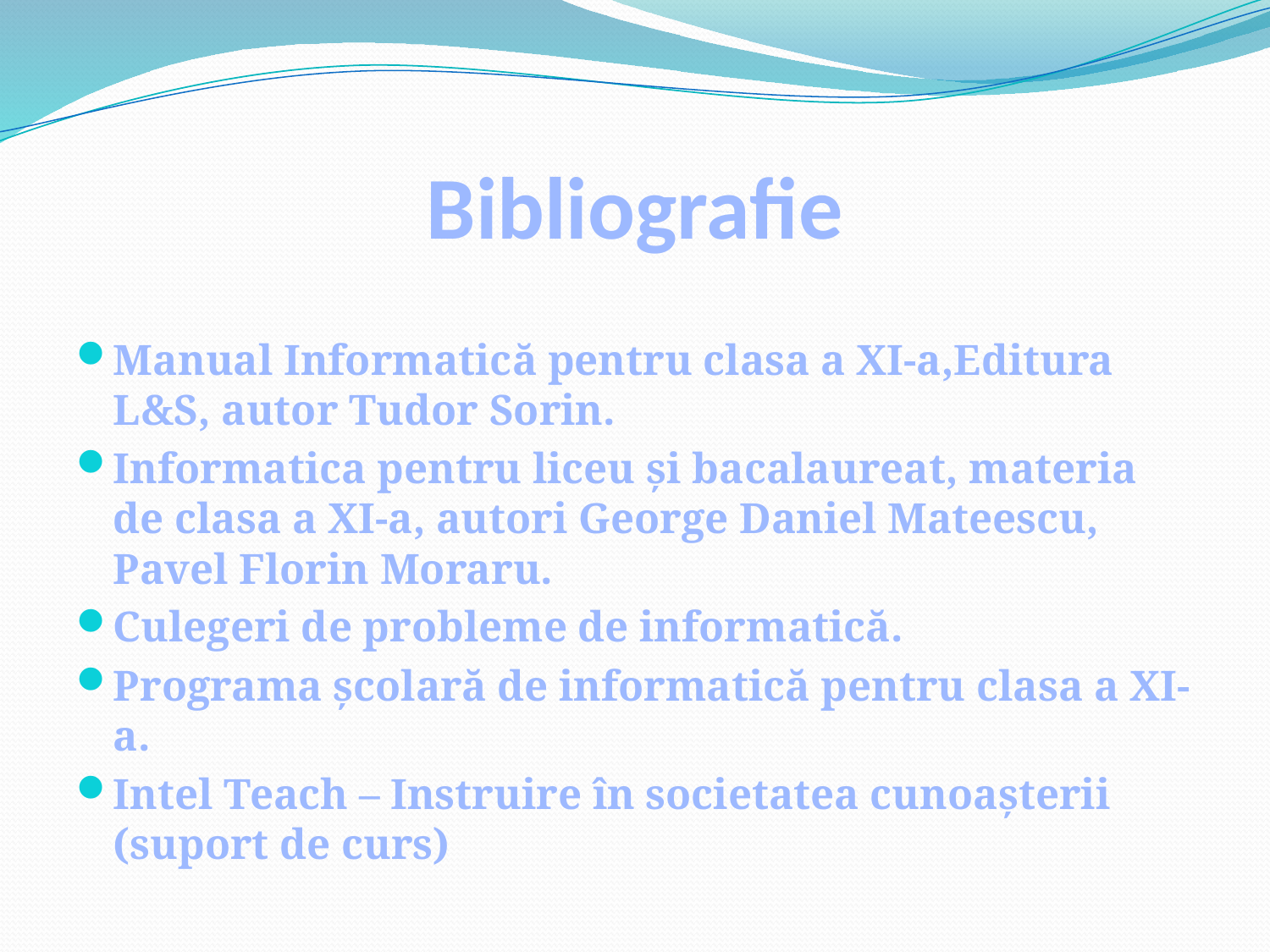

# Bibliografie

Manual Informatică pentru clasa a XI-a,Editura L&S, autor Tudor Sorin.
Informatica pentru liceu şi bacalaureat, materia de clasa a XI-a, autori George Daniel Mateescu, Pavel Florin Moraru.
Culegeri de probleme de informatică.
Programa școlară de informatică pentru clasa a XI-a.
Intel Teach – Instruire în societatea cunoașterii (suport de curs)